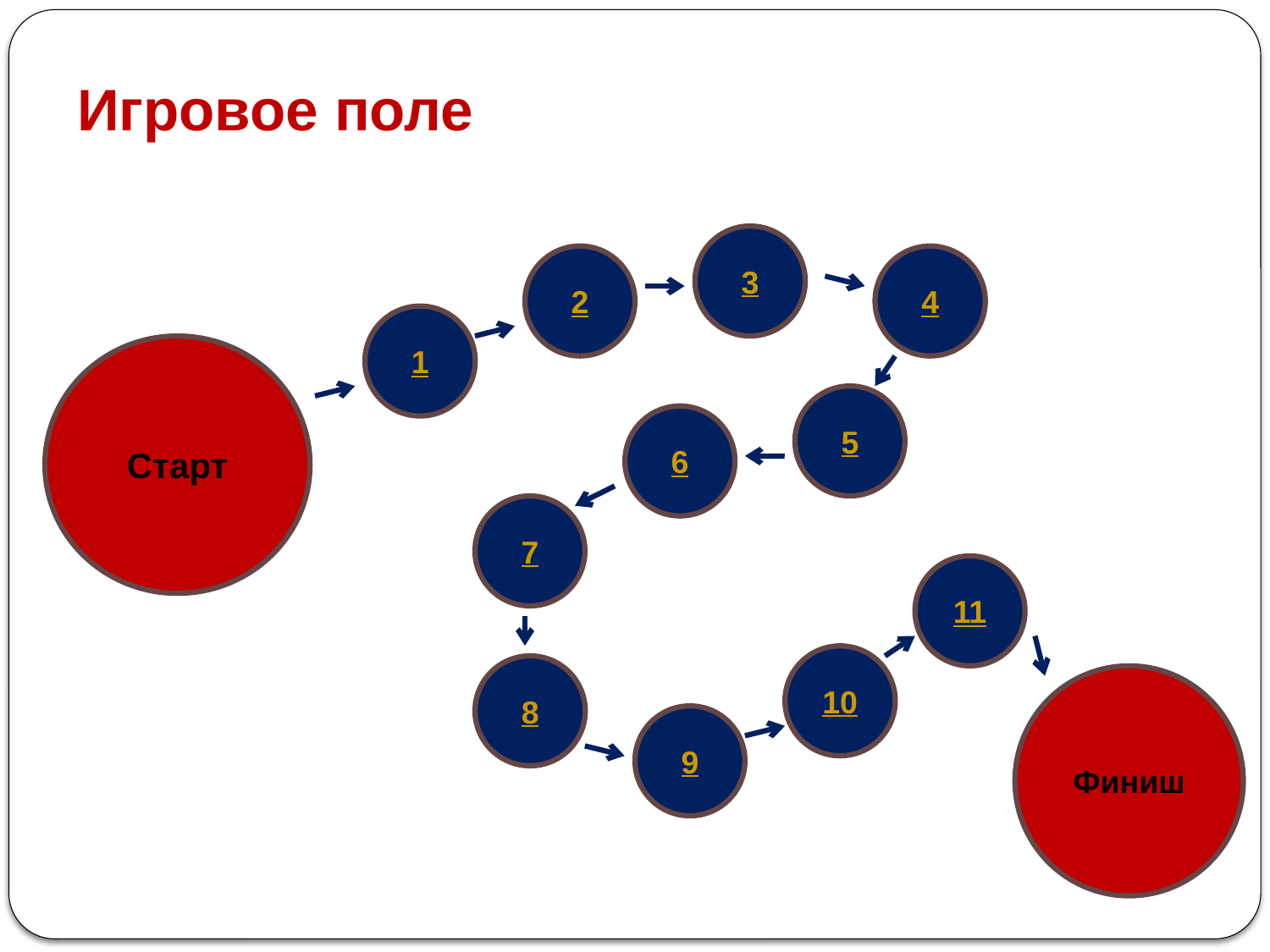

# Игровое поле
3
2
4
1
Старт
5
6
7
11
10
8
Финиш
9